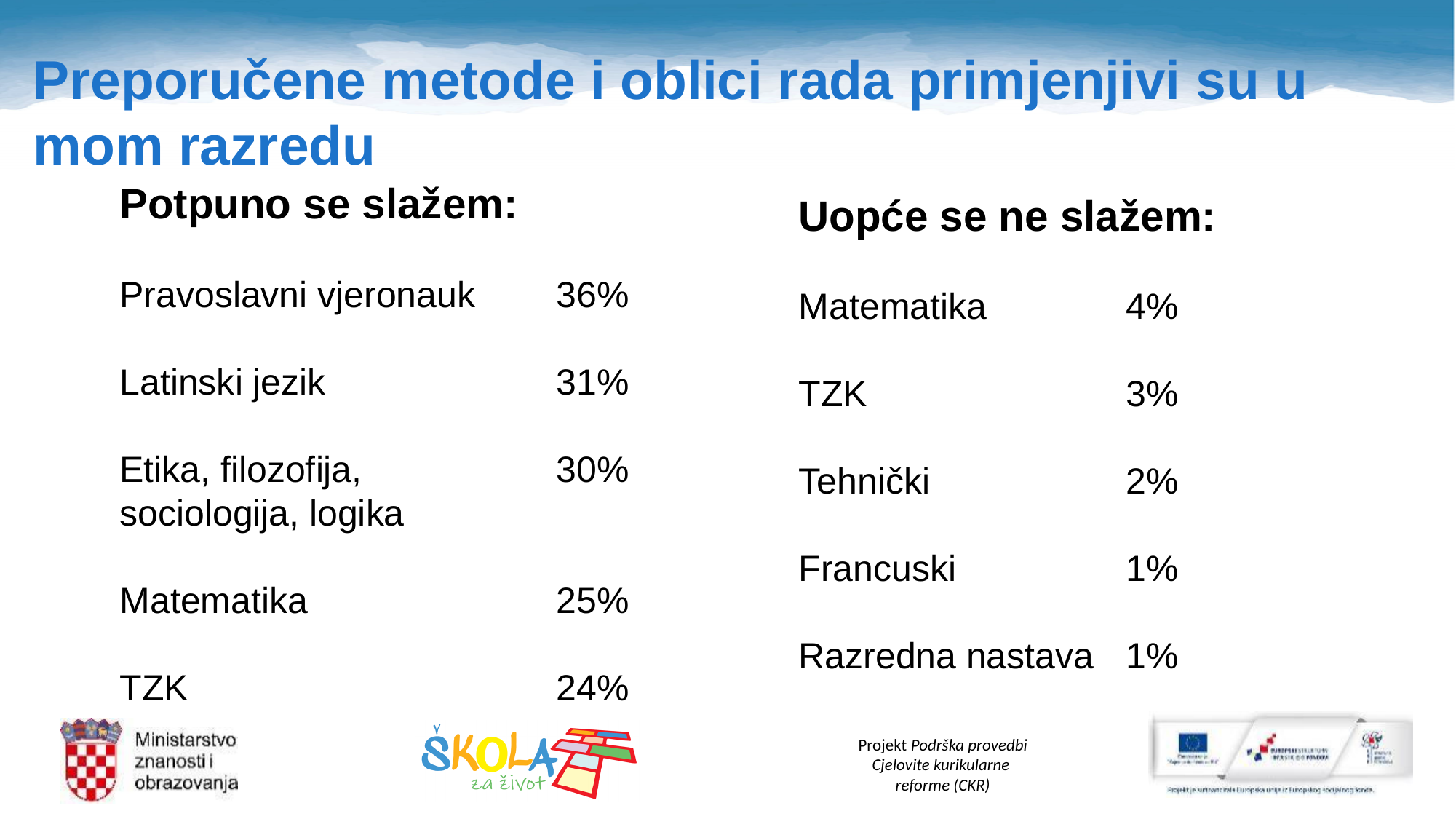

Preporučene metode i oblici rada primjenjivi su u mom razredu
Potpuno se slažem:

Pravoslavni vjeronauk 	36%

Latinski jezik			31%

Etika, filozofija,		30%
sociologija, logika

Matematika			25%

TZK				24%
Uopće se ne slažem:

Matematika		4%

TZK			3%

Tehnički		2%

Francuski		1%

Razredna nastava	1%